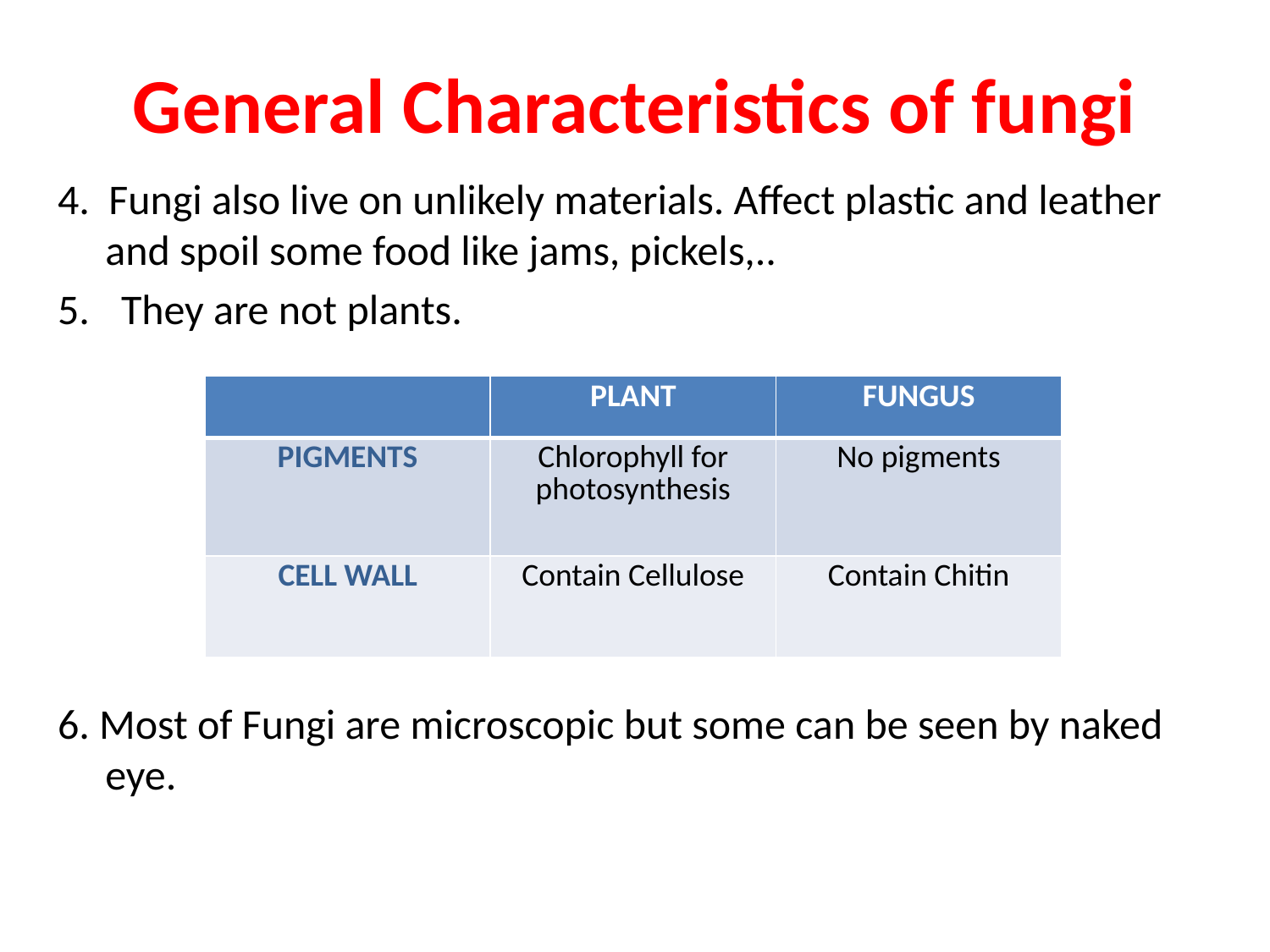

# General Characteristics of fungi
4.  Fungi also live on unlikely materials. Affect plastic and leather and spoil some food like jams, pickels,..
They are not plants.

6. Most of Fungi are microscopic but some can be seen by naked eye.

|  | PLANT | FUNGUS |
| --- | --- | --- |
| PIGMENTS | Chlorophyll for photosynthesis | No pigments |
| CELL WALL | Contain Cellulose | Contain Chitin |